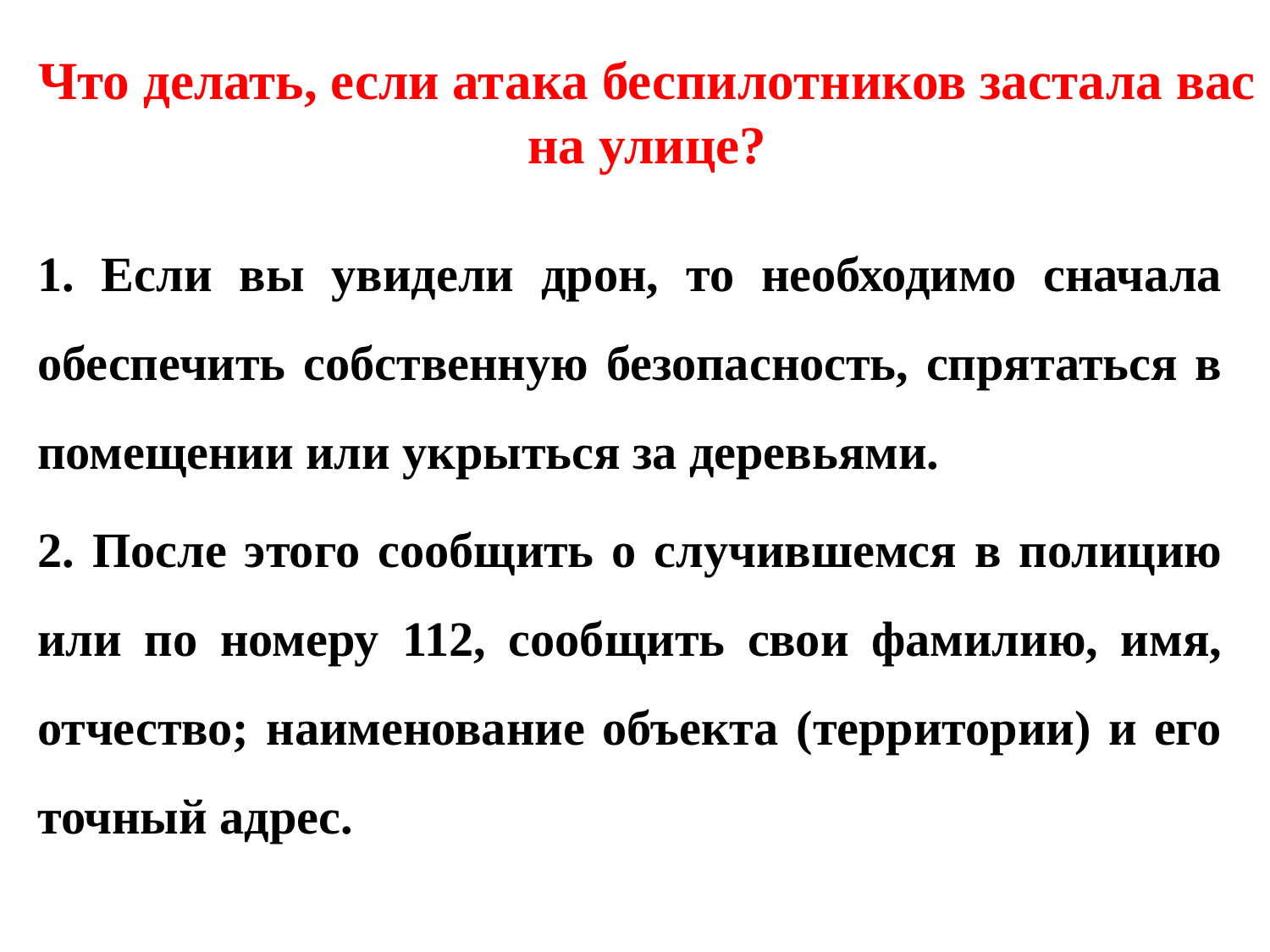

# Что делать, если атака беспилотников застала вас на улице?
1. Если вы увидели дрон, то необходимо сначала обеспечить собственную безопасность, спрятаться в помещении или укрыться за деревьями.
2. После этого сообщить о случившемся в полицию или по номеру 112, сообщить свои фамилию, имя, отчество; наименование объекта (территории) и его точный адрес.